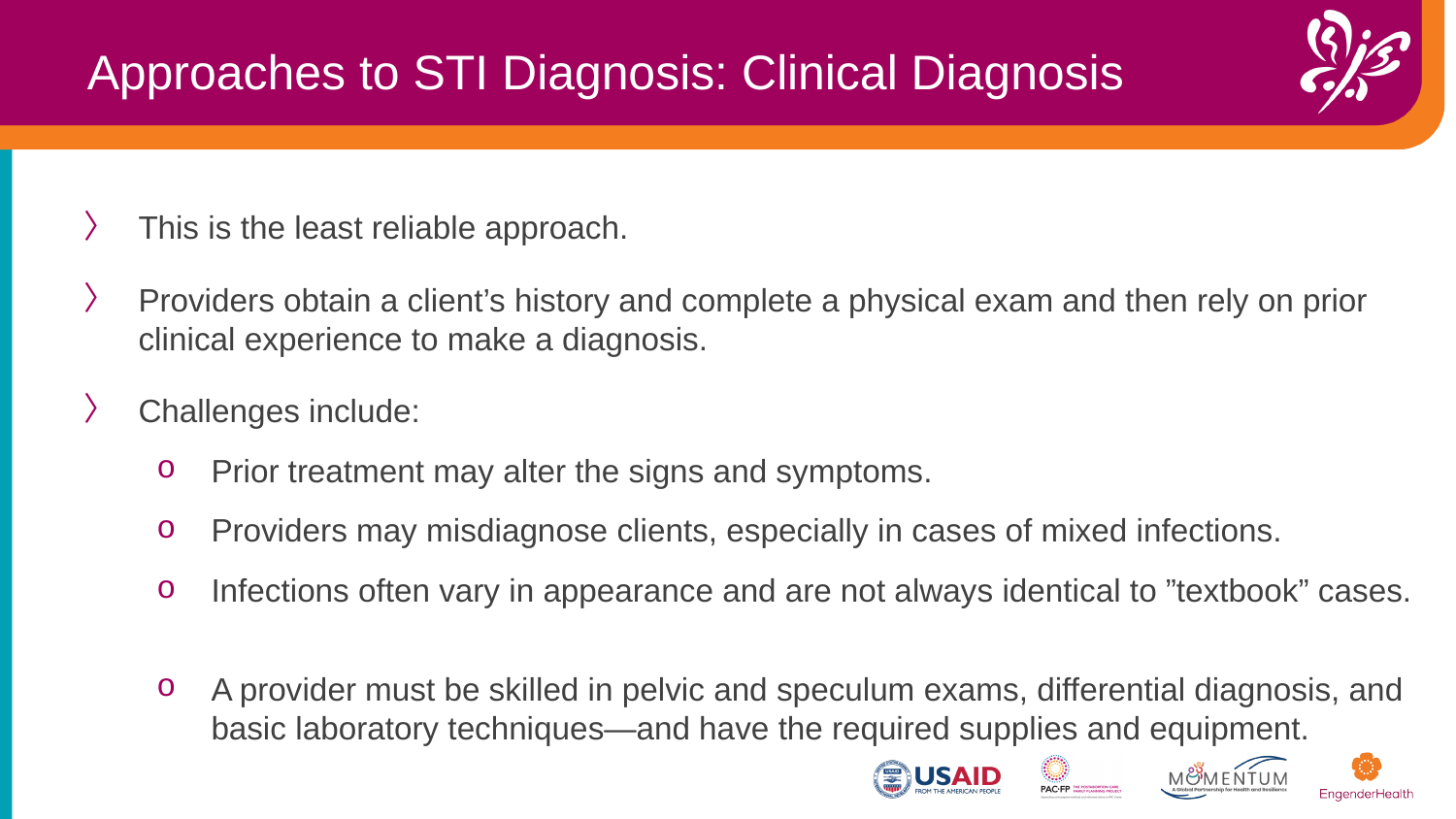

Approaches to STI Diagnosis: Clinical Diagnosis​
This is the least reliable approach.
Providers obtain a client’s history and complete a physical exam and then rely on prior clinical experience to make a diagnosis. ​
Challenges include: ​
Prior treatment may alter the signs and symptoms.
Providers may misdiagnose clients, especially in cases of mixed infections.
Infections often vary in appearance and are not always identical to ”textbook” cases.
A provider must be skilled in pelvic and speculum exams, differential diagnosis, and  basic laboratory techniques—and have the required supplies and equipment.